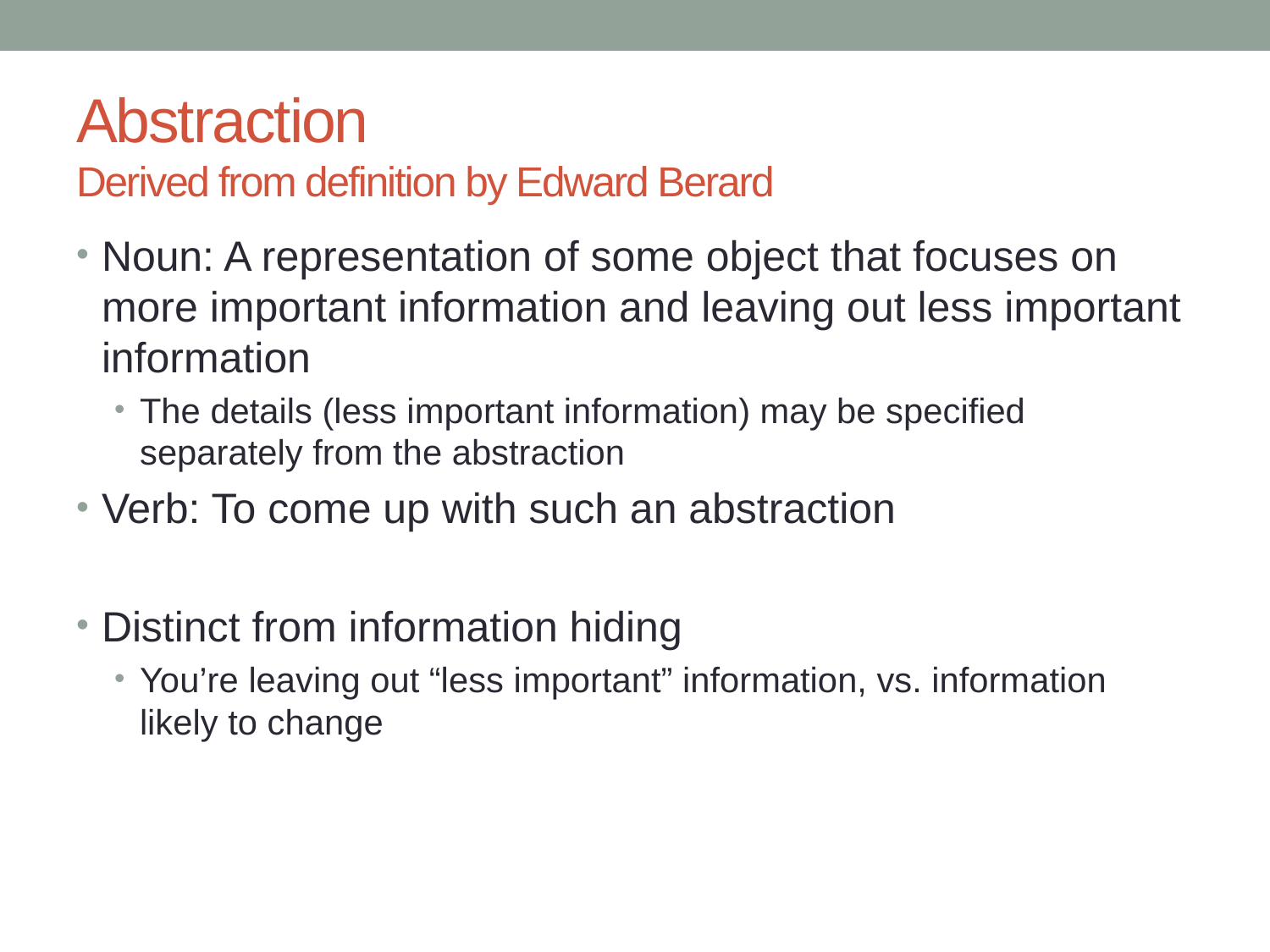

# Abstraction Derived from definition by Edward Berard
Noun: A representation of some object that focuses on more important information and leaving out less important information
The details (less important information) may be specified separately from the abstraction
Verb: To come up with such an abstraction

Distinct from information hiding
You’re leaving out “less important” information, vs. information likely to change